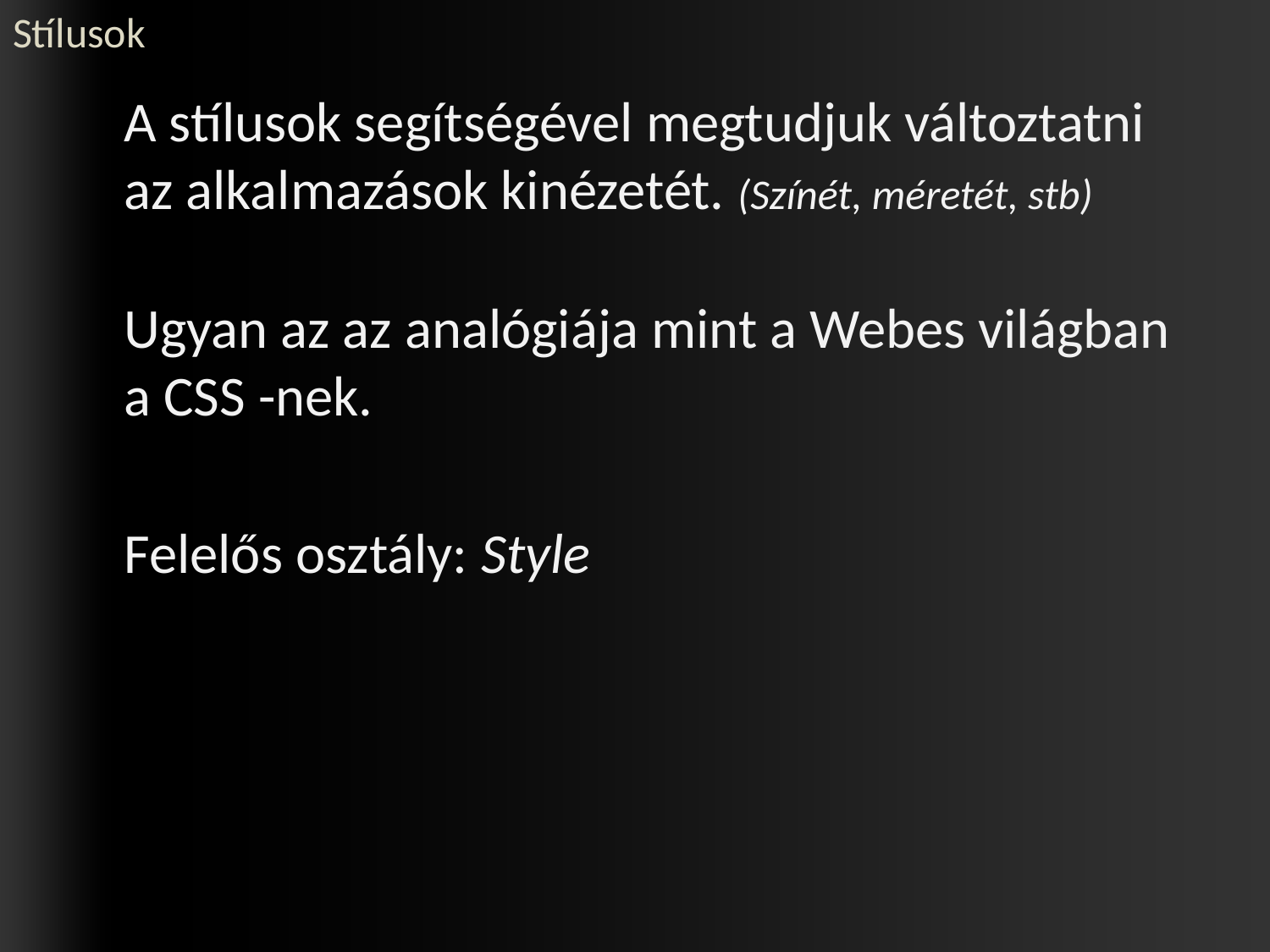

# Stílusok
	A stílusok segítségével megtudjuk változtatni az alkalmazások kinézetét. (Színét, méretét, stb)

	Ugyan az az analógiája mint a Webes világban a CSS -nek.

	Felelős osztály: Style